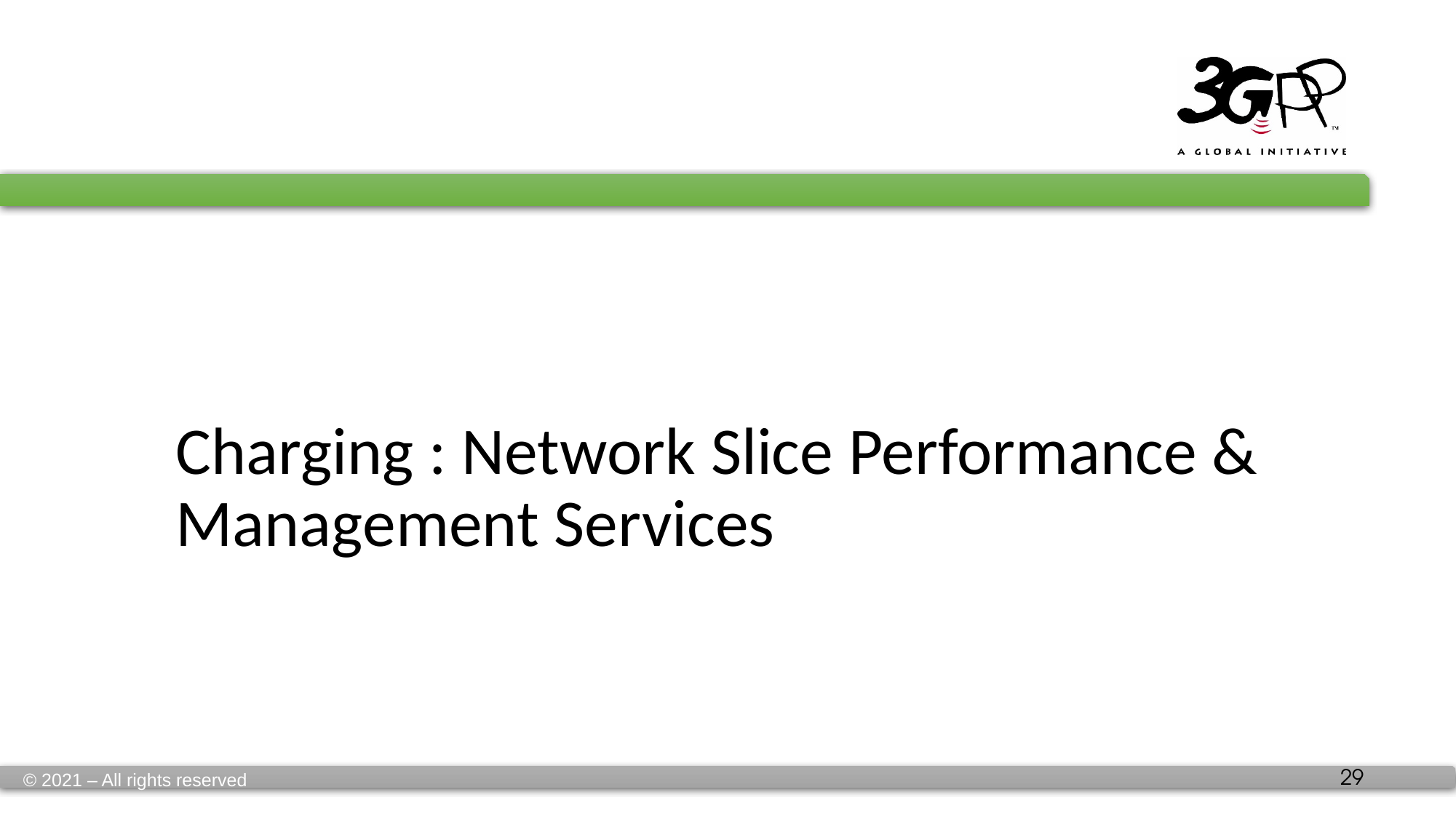

# Charging : Network Slice Performance & Management Services